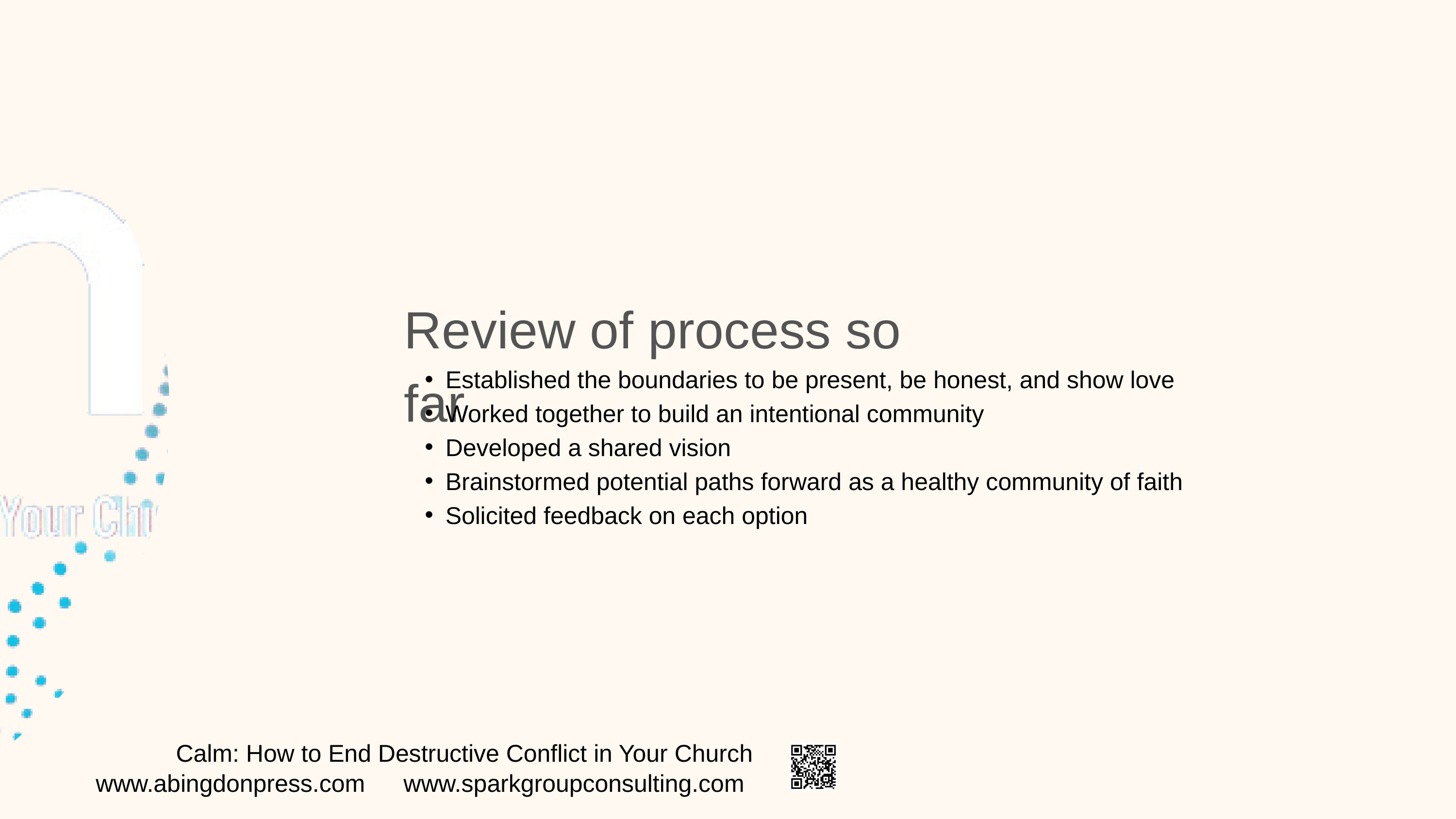

Review of process so far
Established the boundaries to be present, be honest, and show love
Worked together to build an intentional community
Developed a shared vision
Brainstormed potential paths forward as a healthy community of faith
Solicited feedback on each option
Calm: How to End Destructive Conflict in Your Church

www.abingdonpress.com
www.sparkgroupconsulting.com